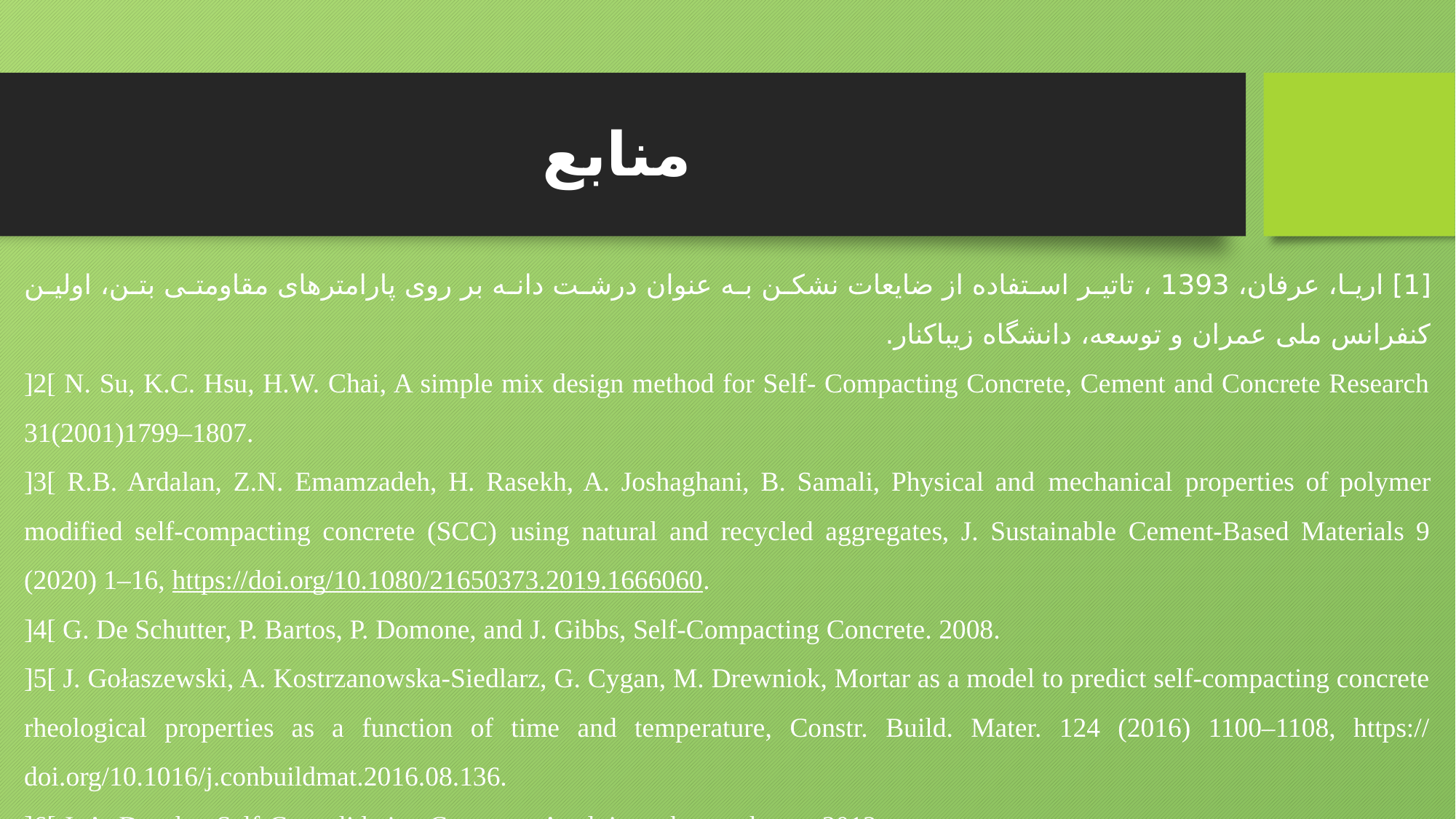

# منابع
[1] اریا، عرفان، 1393 ، تاتیر استفاده از ضایعات نشکن به عنوان درشت دانه بر روی پارامترهای مقاومتی بتن، اولین کنفرانس ملی عمران و توسعه، دانشگاه زیباکنار.
]2[ N. Su, K.C. Hsu, H.W. Chai, A simple mix design method for Self- Compacting Concrete, Cement and Concrete Research 31(2001)1799–1807.
]3[ R.B. Ardalan, Z.N. Emamzadeh, H. Rasekh, A. Joshaghani, B. Samali, Physical and mechanical properties of polymer modified self-compacting concrete (SCC) using natural and recycled aggregates, J. Sustainable Cement-Based Materials 9 (2020) 1–16, https://doi.org/10.1080/21650373.2019.1666060.
]4[ G. De Schutter, P. Bartos, P. Domone, and J. Gibbs, Self-Compacting Concrete. 2008.
]5[ J. Gołaszewski, A. Kostrzanowska-Siedlarz, G. Cygan, M. Drewniok, Mortar as a model to predict self-compacting concrete rheological properties as a function of time and temperature, Constr. Build. Mater. 124 (2016) 1100–1108, https:// doi.org/10.1016/j.conbuildmat.2016.08.136.
]6[ J. A. Daczko, Self-Consolidating Concrete: Applying what we know. 2012.